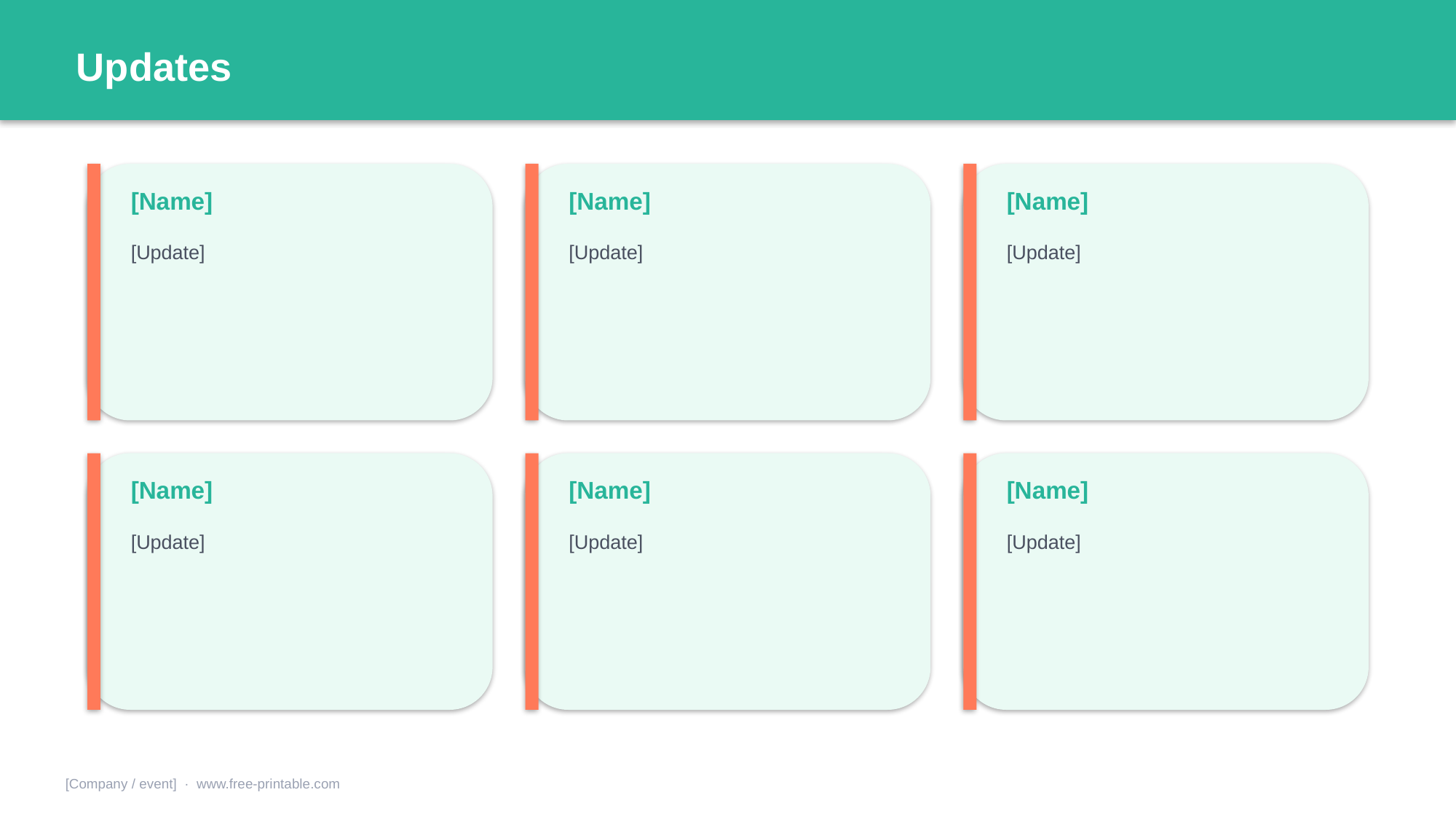

Updates

[Name]
[Name]
[Name]
[Update]
[Update]
[Update]

[Name]
[Name]
[Name]
[Update]
[Update]
[Update]
[Company / event]  ·  www.free-printable.com